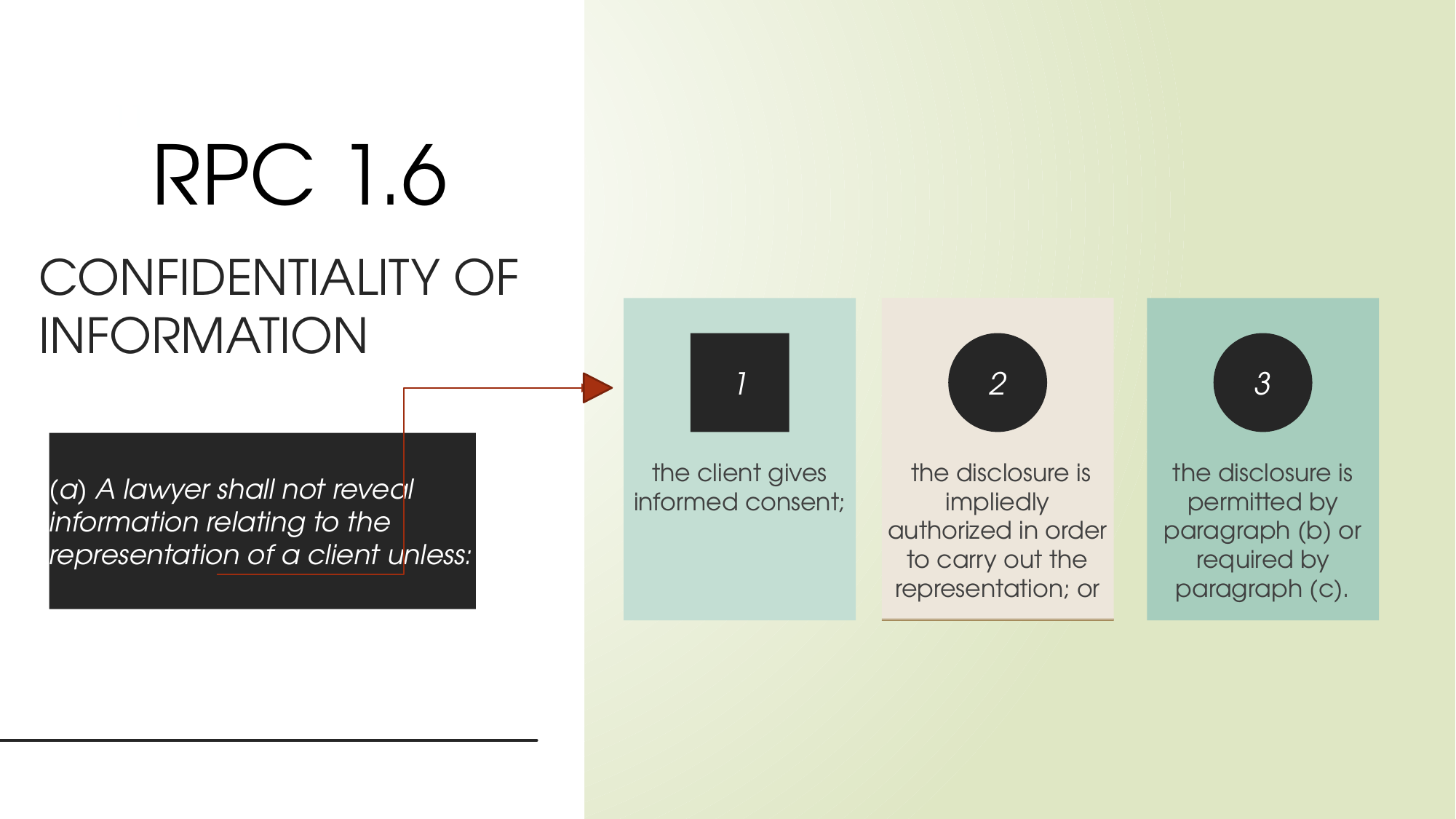

11
RPC 1.6
# CONFIDENTIALITY OF INFORMATION
the client gives informed consent;
 the disclosure is impliedly authorized in order to carry out the representation; or
the disclosure is permitted by paragraph (b) or required by paragraph (c).
1
2
3

(a) A lawyer shall not reveal information relating to the representation of a client unless: